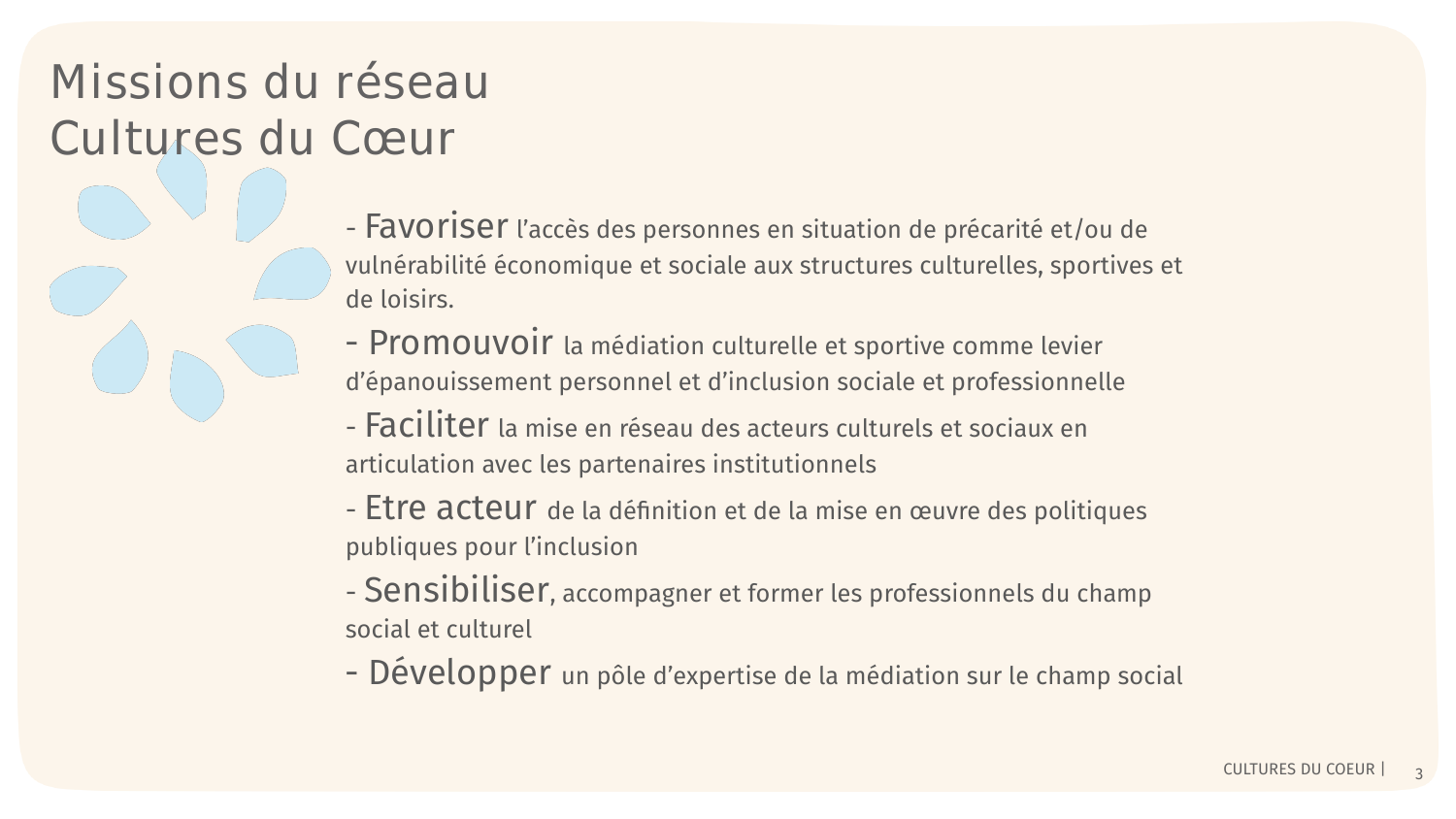

# Missions du réseau Cultures du Cœur
- Favoriser l’accès des personnes en situation de précarité et/ou de vulnérabilité économique et sociale aux structures culturelles, sportives et de loisirs.
- Promouvoir la médiation culturelle et sportive comme levier d’épanouissement personnel et d’inclusion sociale et professionnelle
- Faciliter la mise en réseau des acteurs culturels et sociaux en articulation avec les partenaires institutionnels
- Etre acteur de la définition et de la mise en œuvre des politiques publiques pour l’inclusion
- Sensibiliser, accompagner et former les professionnels du champ social et culturel
- Développer un pôle d’expertise de la médiation sur le champ social
3